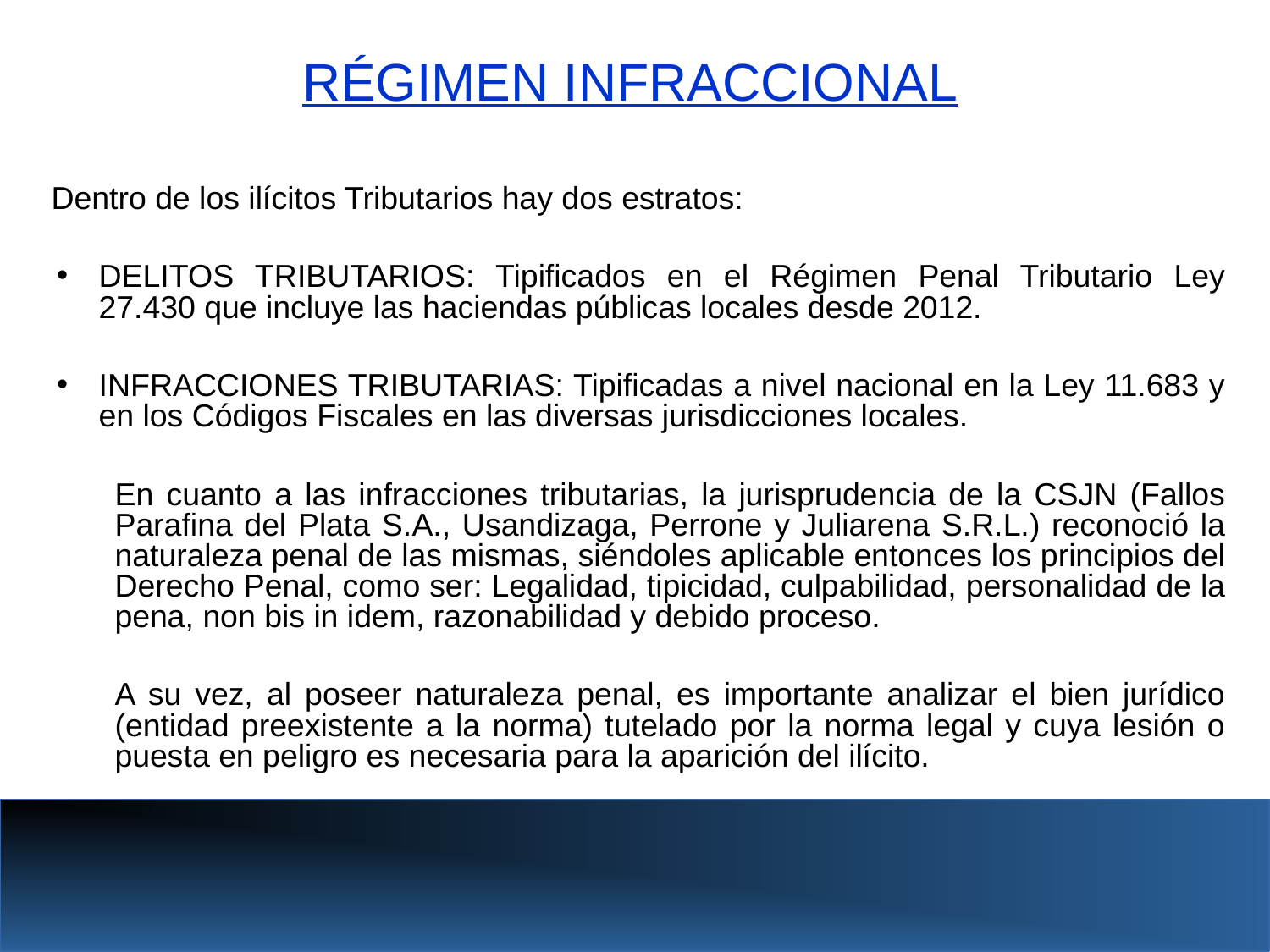

RÉGIMEN INFRACCIONAL

Dentro de los ilícitos Tributarios hay dos estratos:

DELITOS TRIBUTARIOS: Tipificados en el Régimen Penal Tributario Ley 27.430 que incluye las haciendas públicas locales desde 2012.

INFRACCIONES TRIBUTARIAS: Tipificadas a nivel nacional en la Ley 11.683 y en los Códigos Fiscales en las diversas jurisdicciones locales.

En cuanto a las infracciones tributarias, la jurisprudencia de la CSJN (Fallos Parafina del Plata S.A., Usandizaga, Perrone y Juliarena S.R.L.) reconoció la naturaleza penal de las mismas, siéndoles aplicable entonces los principios del Derecho Penal, como ser: Legalidad, tipicidad, culpabilidad, personalidad de la pena, non bis in idem, razonabilidad y debido proceso.

A su vez, al poseer naturaleza penal, es importante analizar el bien jurídico (entidad preexistente a la norma) tutelado por la norma legal y cuya lesión o puesta en peligro es necesaria para la aparición del ilícito.